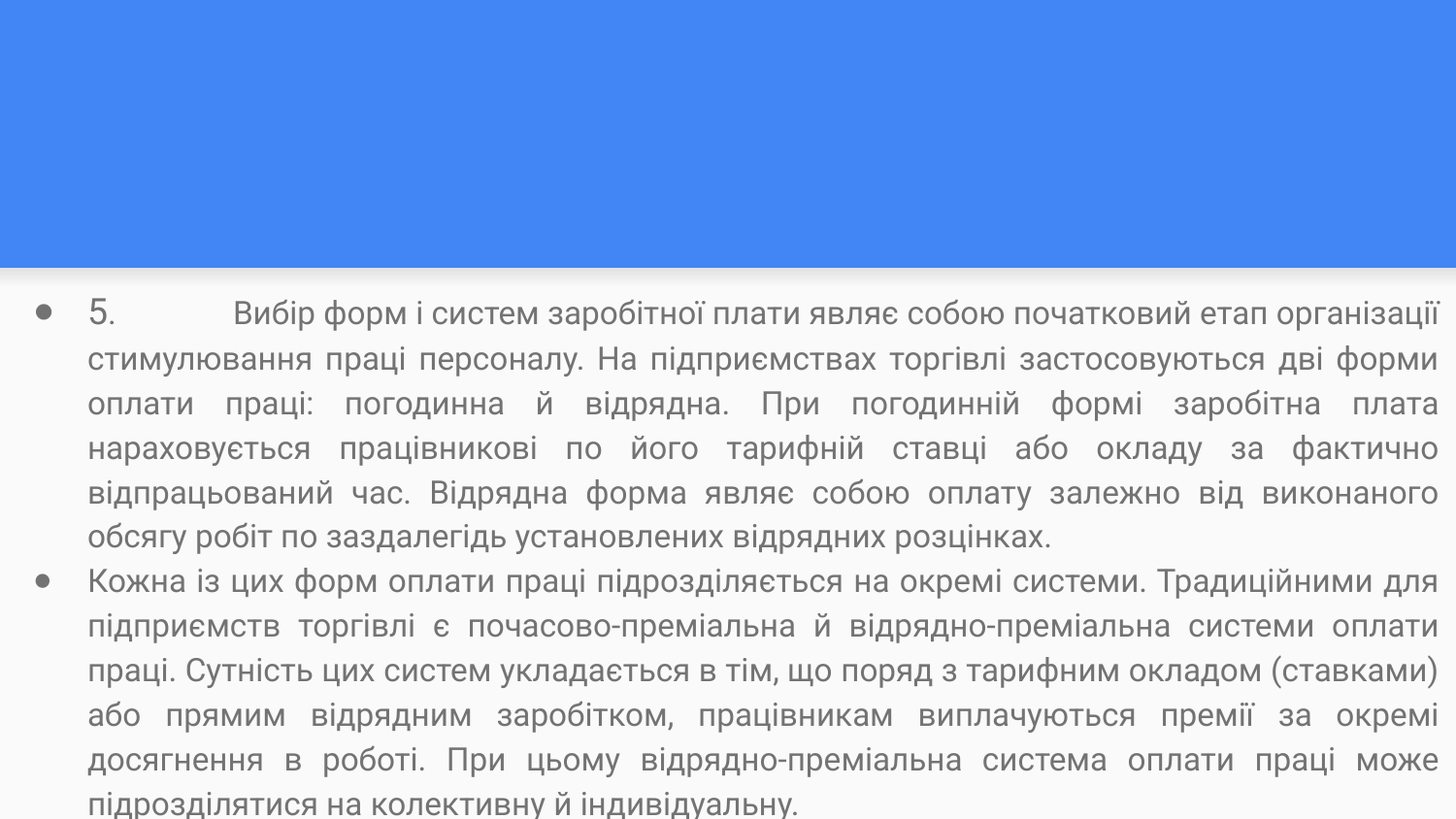

#
5.	Вибір форм і систем заробітної плати являє собою початковий етап організації стимулювання праці персоналу. На підприємствах торгівлі застосовуються дві форми оплати праці: погодинна й відрядна. При погодинній формі заробітна плата нараховується працівникові по його тарифній ставці або окладу за фактично відпрацьований час. Відрядна форма являє собою оплату залежно від виконаного обсягу робіт по заздалегідь установлених відрядних розцінках.
Кожна із цих форм оплати праці підрозділяється на окремі системи. Традиційними для підприємств торгівлі є почасово-преміальна й відрядно-преміальна системи оплати праці. Сутність цих систем укладається в тім, що поряд з тарифним окладом (ставками) або прямим відрядним заробітком, працівникам виплачуються премії за окремі досягнення в роботі. При цьому відрядно-преміальна система оплати праці може підрозділятися на колективну й індивідуальну.